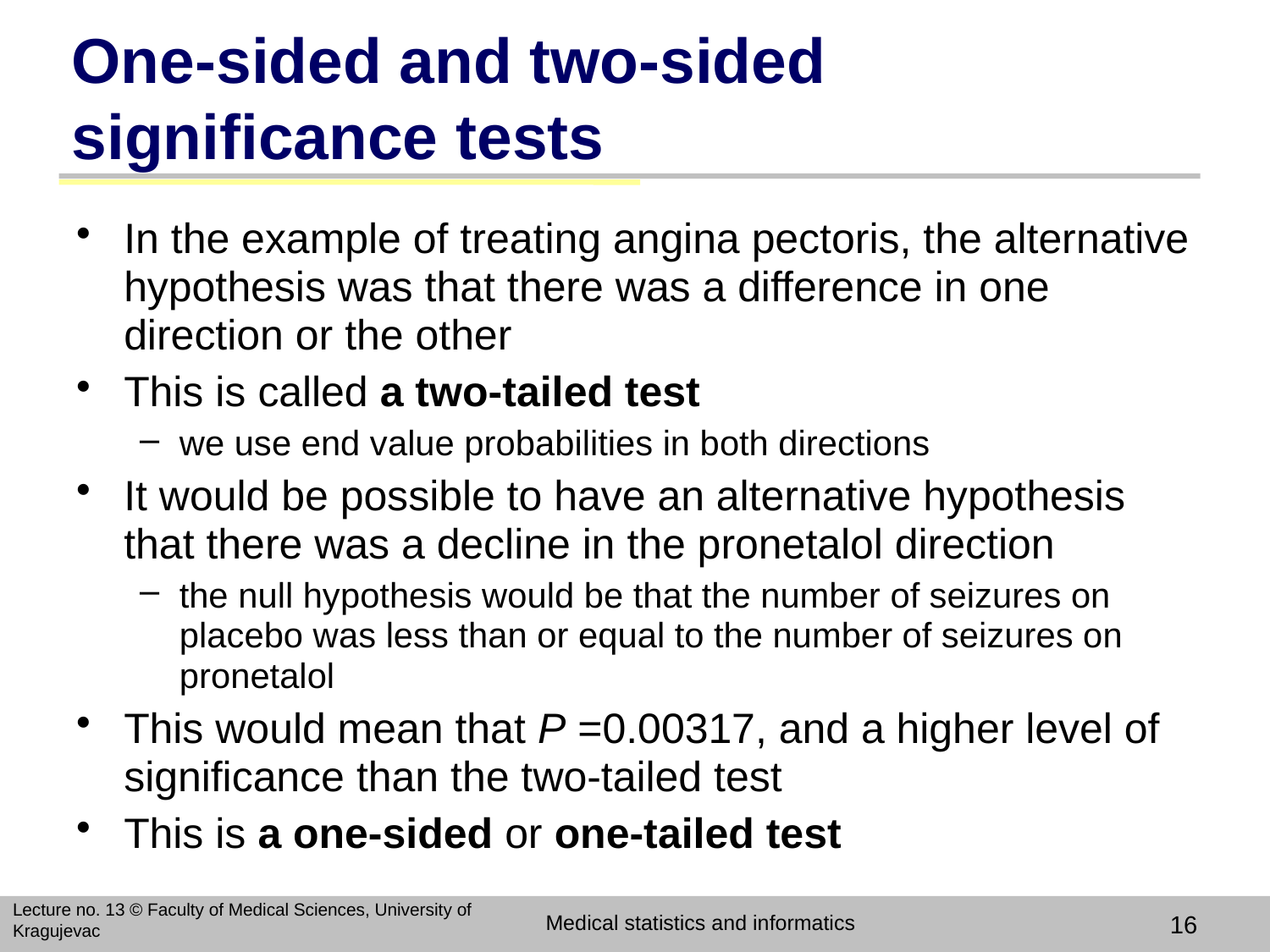

# One-sided and two-sided significance tests
In the example of treating angina pectoris, the alternative hypothesis was that there was a difference in one direction or the other
This is called a two-tailed test
we use end value probabilities in both directions
It would be possible to have an alternative hypothesis that there was a decline in the pronetalol direction
the null hypothesis would be that the number of seizures on placebo was less than or equal to the number of seizures on pronetalol
This would mean that P =0.00317, and a higher level of significance than the two-tailed test
This is a one-sided or one-tailed test
Lecture no. 13 © Faculty of Medical Sciences, University of Kragujevac
Medical statistics and informatics
16